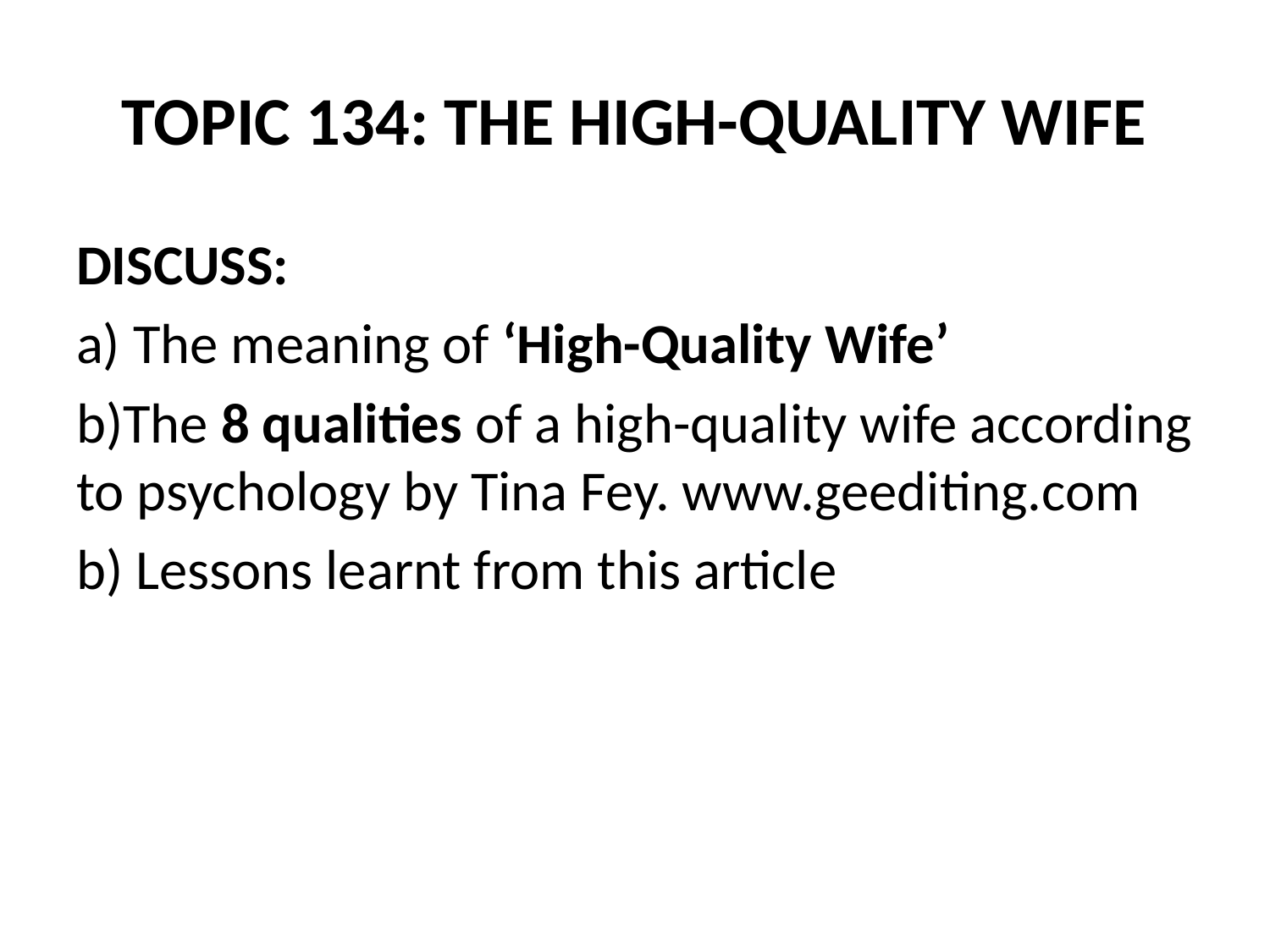

# TOPIC 134: THE HIGH-QUALITY WIFE
DISCUSS:
a) The meaning of ‘High-Quality Wife’
b)The 8 qualities of a high-quality wife according to psychology by Tina Fey. www.geediting.com
b) Lessons learnt from this article